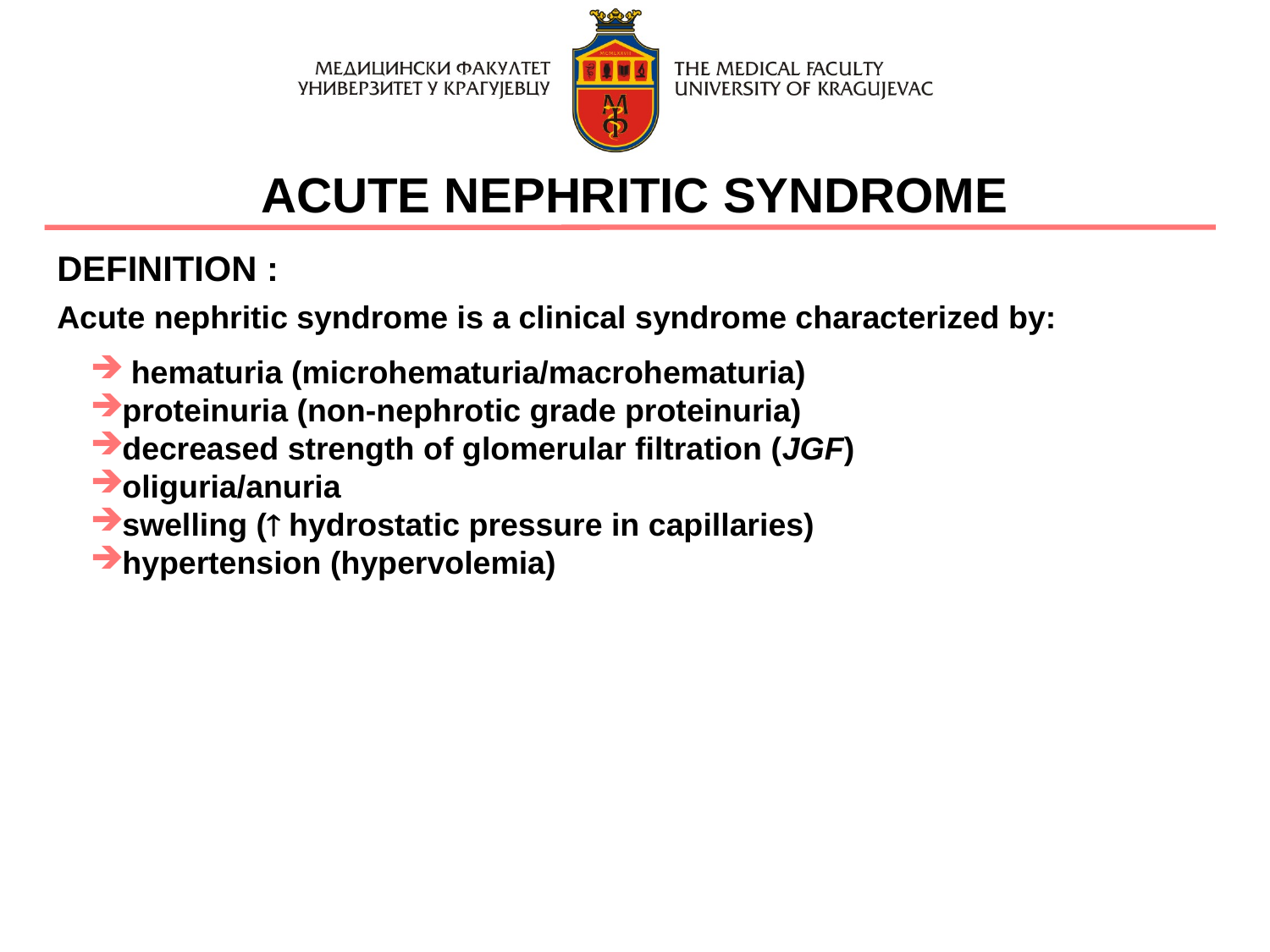

ACUTE NEPHRITIC SYNDROME

DEFINITION :

Acute nephritic syndrome is a clinical syndrome characterized by:

 hematuria (microhematuria/macrohematuria)
proteinuria (non-nephrotic grade proteinuria)
decreased strength of glomerular filtration (JGF)
oliguria/anuria
swelling (↑ hydrostatic pressure in capillaries)
hypertension (hypervolemia)